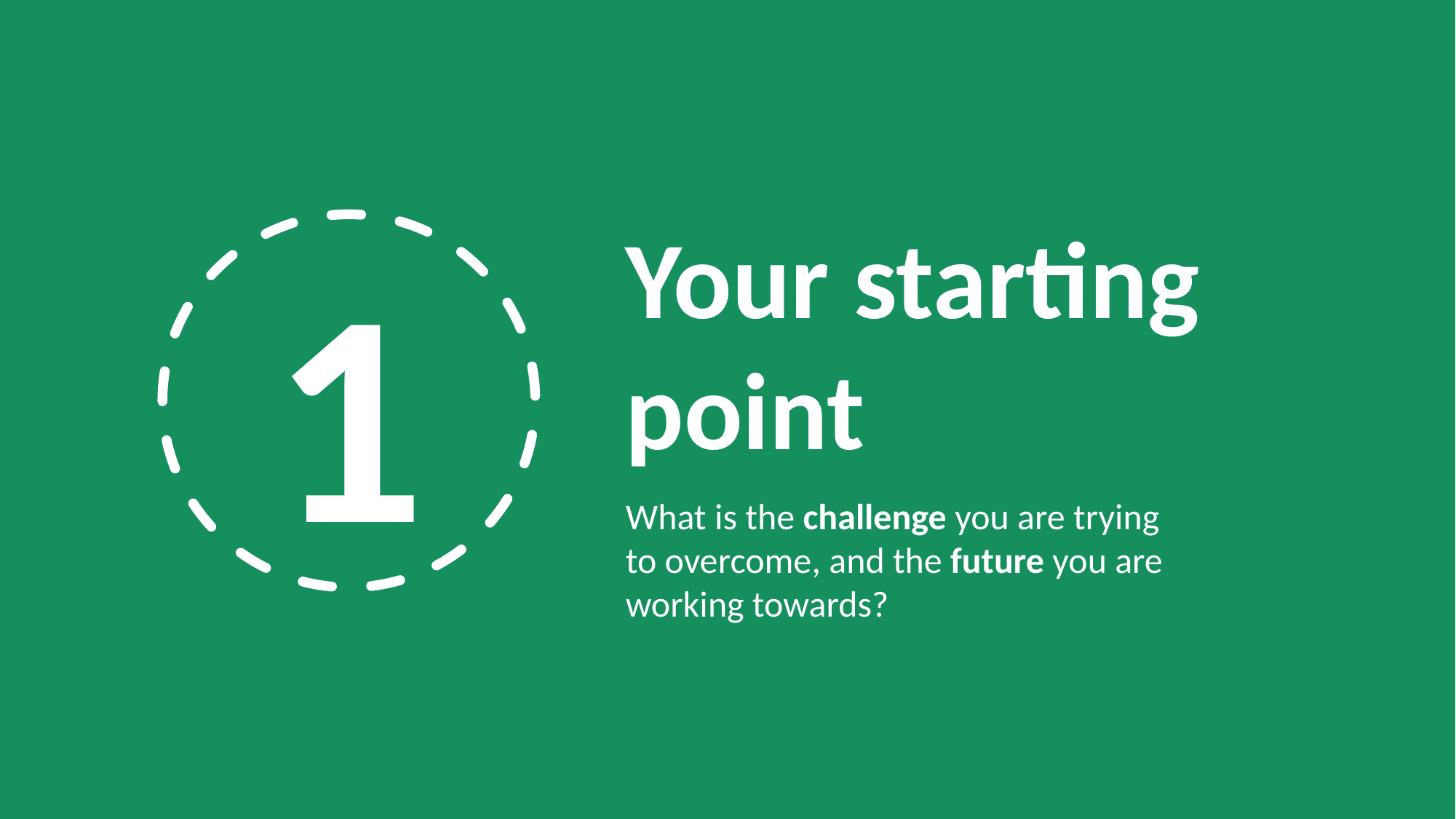

Your starting point
1
What is the challenge you are trying to overcome, and the future you are working towards?